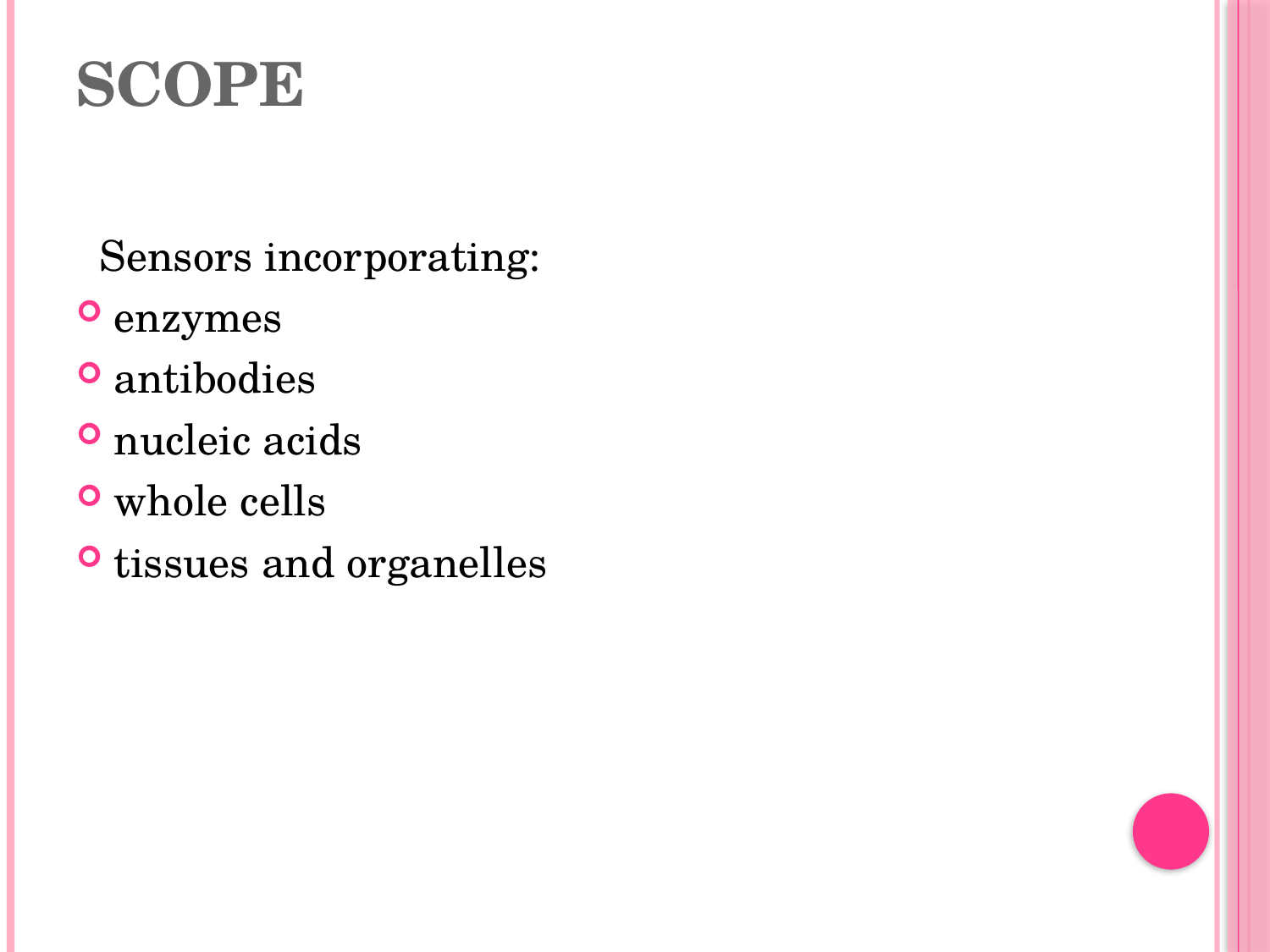

# Scope
  Sensors incorporating:
enzymes
antibodies
nucleic acids
whole cells
tissues and organelles